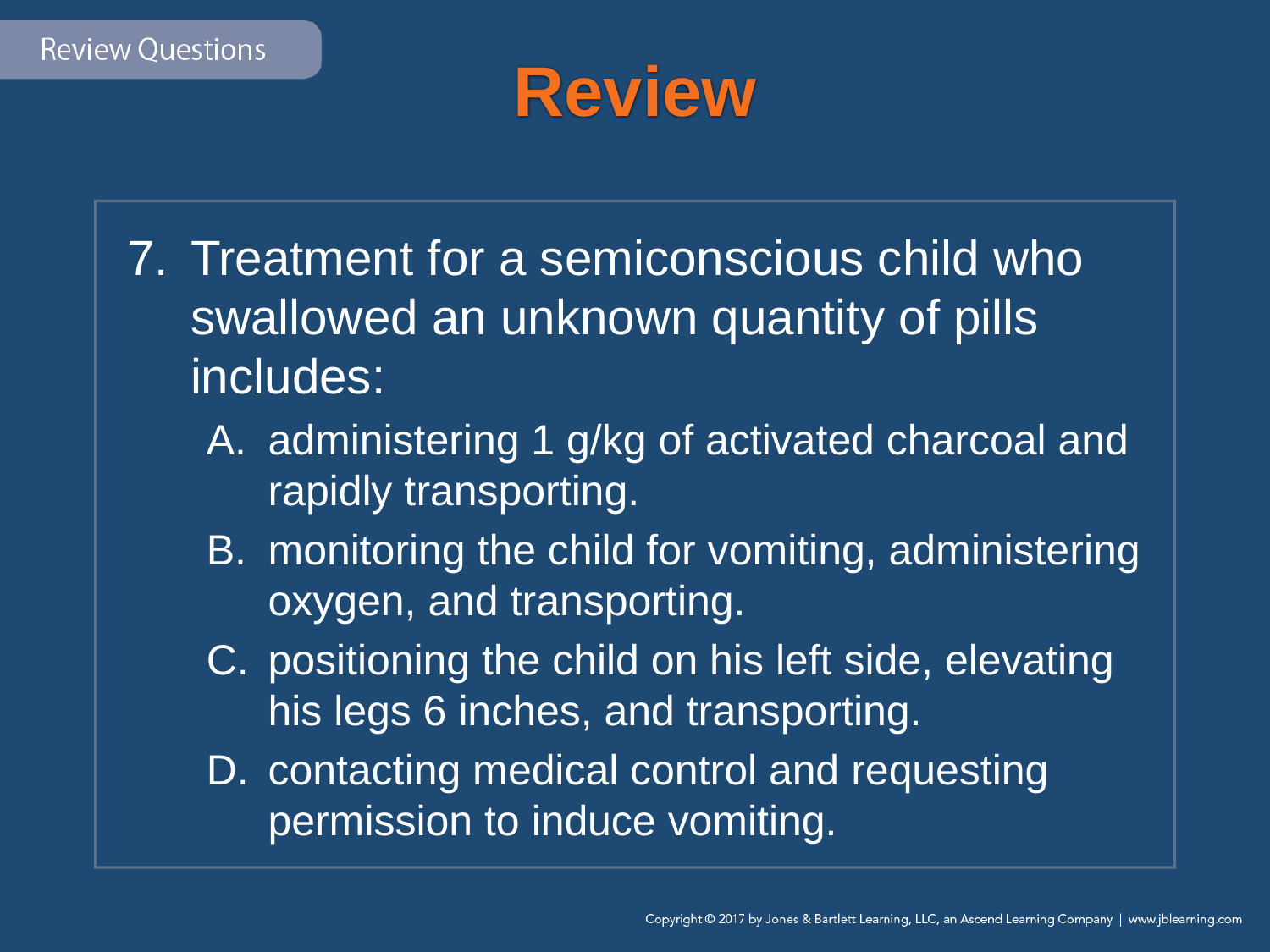

# Review
Treatment for a semiconscious child who swallowed an unknown quantity of pills includes:
administering 1 g/kg of activated charcoal and rapidly transporting.
monitoring the child for vomiting, administering oxygen, and transporting.
positioning the child on his left side, elevating his legs 6 inches, and transporting.
contacting medical control and requesting permission to induce vomiting.